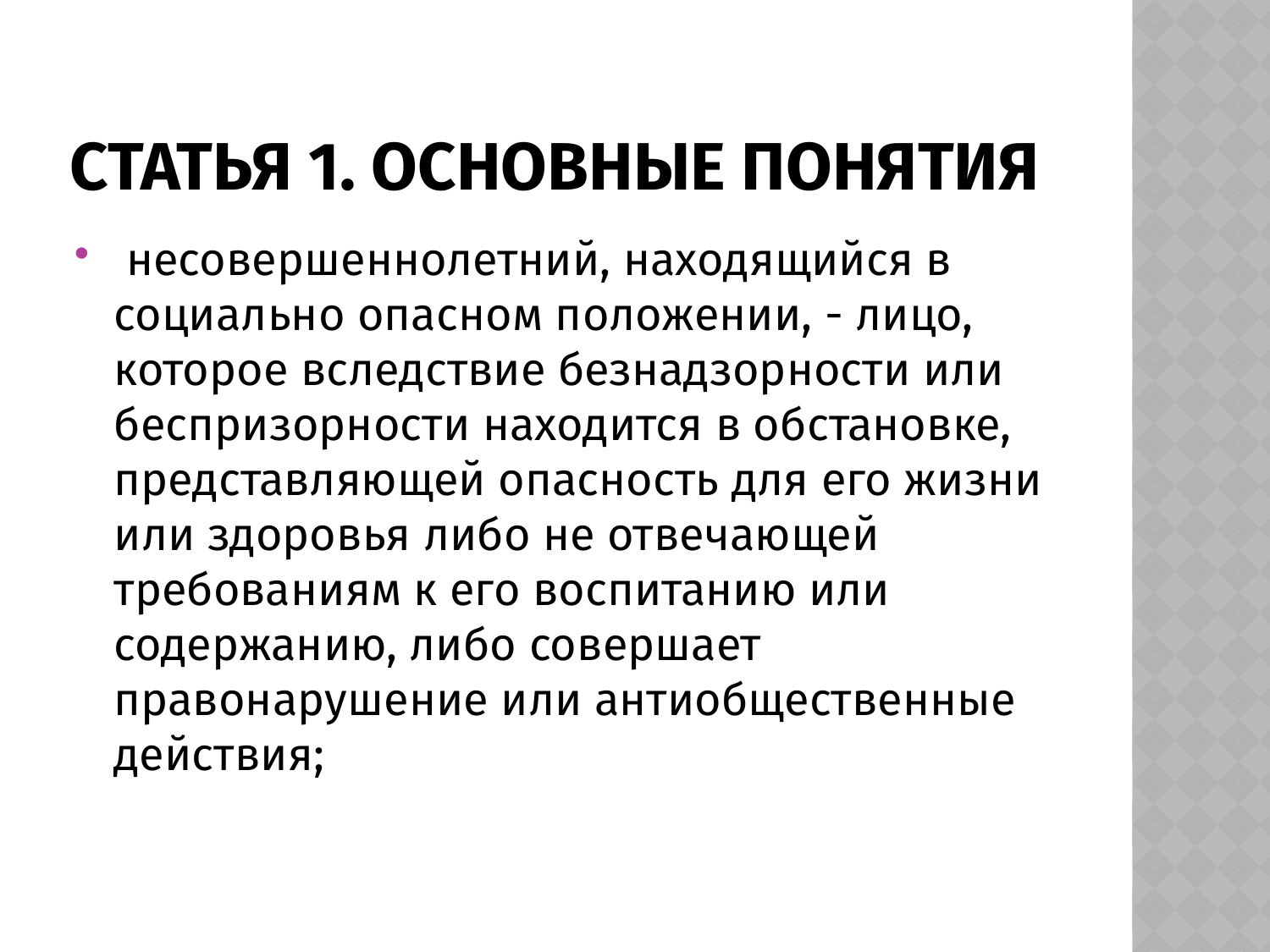

# Статья 1. Основные понятия
 несовершеннолетний, находящийся в социально опасном положении, - лицо, которое вследствие безнадзорности или беспризорности находится в обстановке, представляющей опасность для его жизни или здоровья либо не отвечающей требованиям к его воспитанию или содержанию, либо совершает правонарушение или антиобщественные действия;